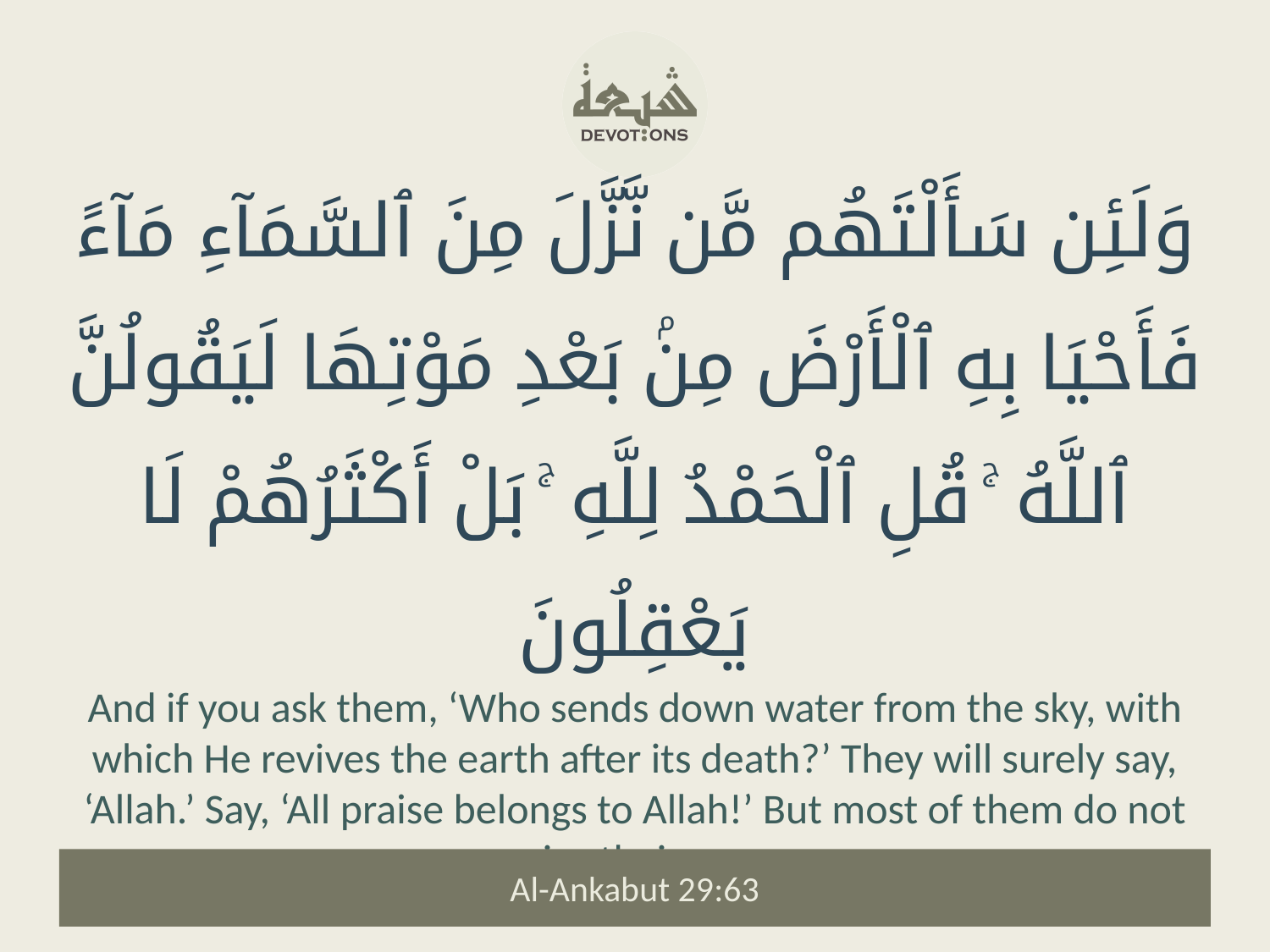

وَلَئِن سَأَلْتَهُم مَّن نَّزَّلَ مِنَ ٱلسَّمَآءِ مَآءً فَأَحْيَا بِهِ ٱلْأَرْضَ مِنۢ بَعْدِ مَوْتِهَا لَيَقُولُنَّ ٱللَّهُ ۚ قُلِ ٱلْحَمْدُ لِلَّهِ ۚ بَلْ أَكْثَرُهُمْ لَا يَعْقِلُونَ
And if you ask them, ‘Who sends down water from the sky, with which He revives the earth after its death?’ They will surely say, ‘Allah.’ Say, ‘All praise belongs to Allah!’ But most of them do not exercise their reason.
Al-Ankabut 29:63